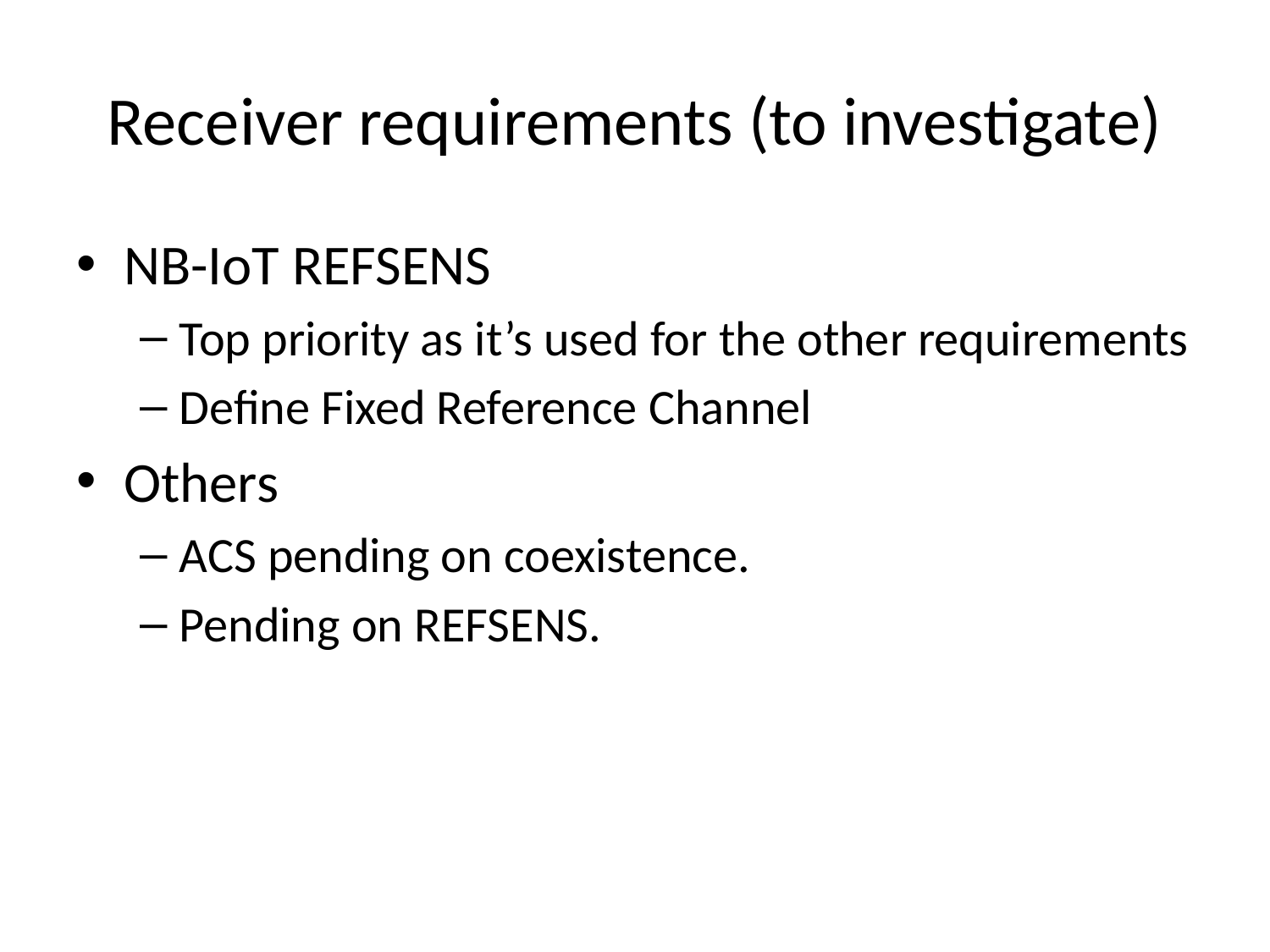

# Receiver requirements (to investigate)
NB-IoT REFSENS
Top priority as it’s used for the other requirements
Define Fixed Reference Channel
Others
ACS pending on coexistence.
Pending on REFSENS.